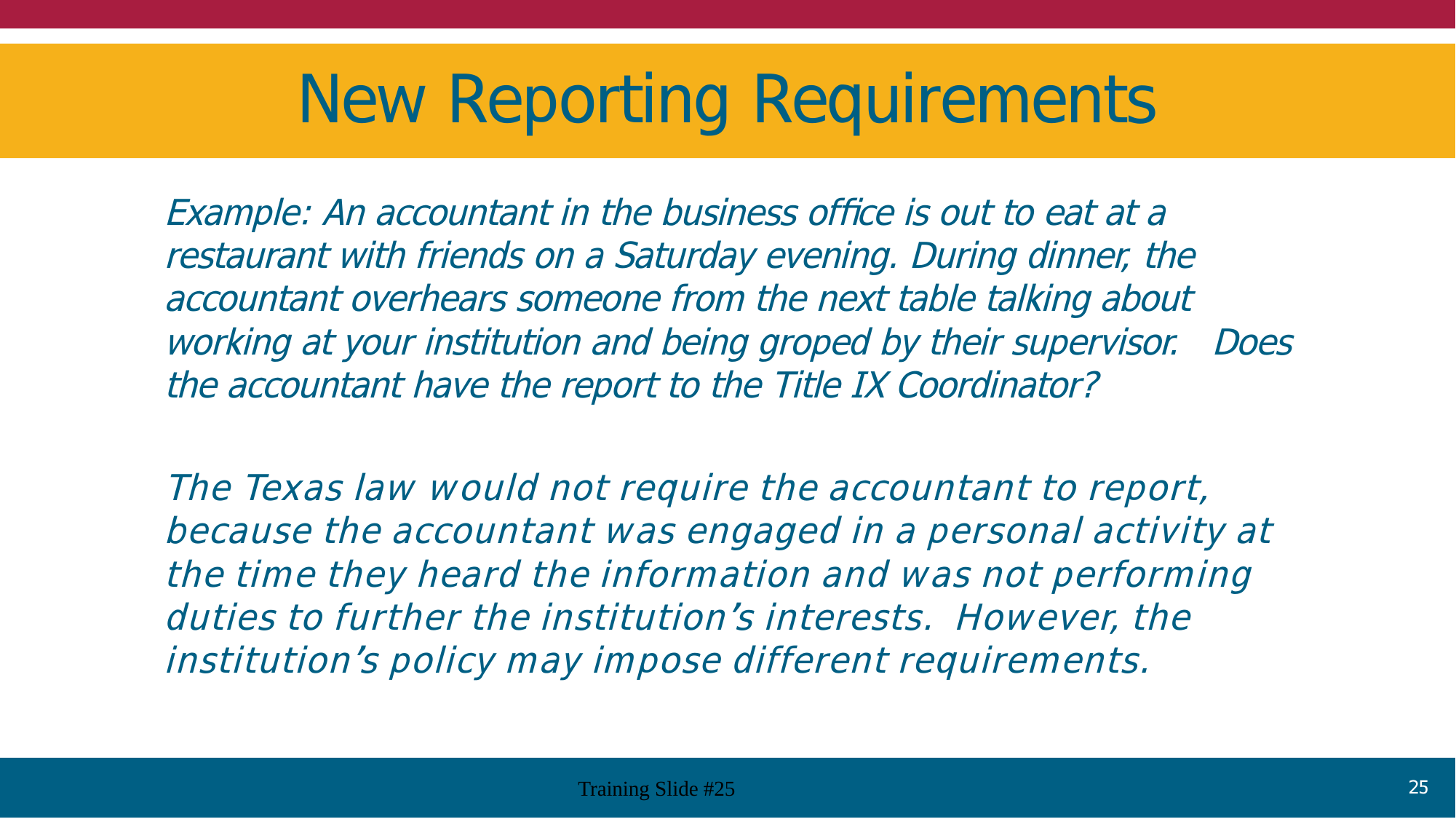

# New Reporting Requirements
Example: An accountant in the business office is out to eat at a restaurant with friends on a Saturday evening. During dinner, the accountant overhears someone from the next table talking about working at your institution and being groped by their supervisor.   Does the accountant have the report to the Title IX Coordinator?

The Texas law would not require the accountant to report, because the accountant was engaged in a personal activity at the time they heard the information and was not performing duties to further the institution’s interests.  However, the institution’s policy may impose different requirements.

25
Training Slide #25